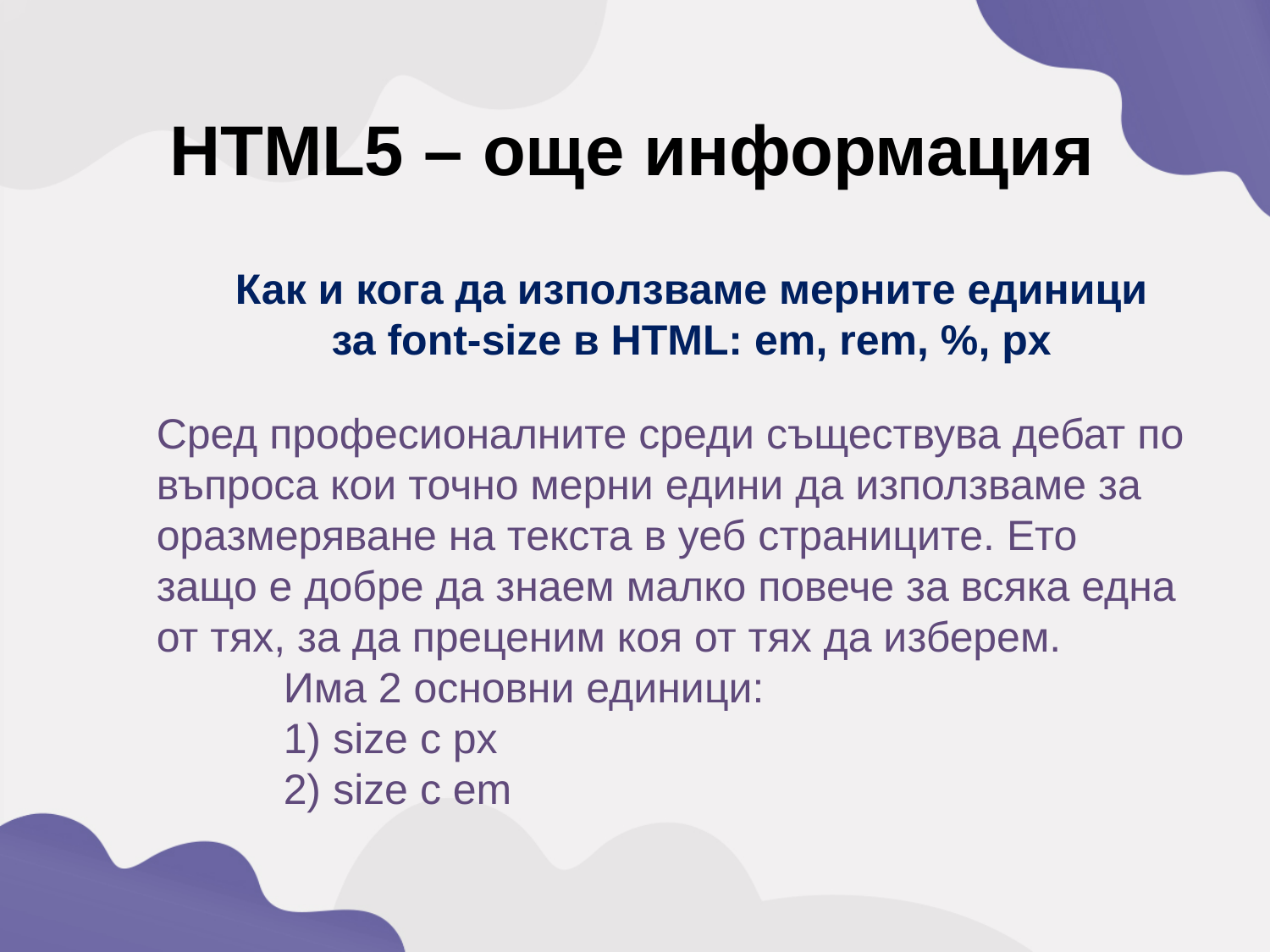

HTML5 – още информация
	Как и кога да изпoлзваме мерните единици
за font-size в HTML: em, rem, %, px

	Сред професионалните среди съществува дебат по въпроса кои точно мерни едини да използваме за оразмеряване на текста в уеб страниците. Ето защо е добре да знаем малко повече за всяка една от тях, за да преценим коя от тях да изберем.
		Има 2 основни единици:
	1) size с px
		2) size с em